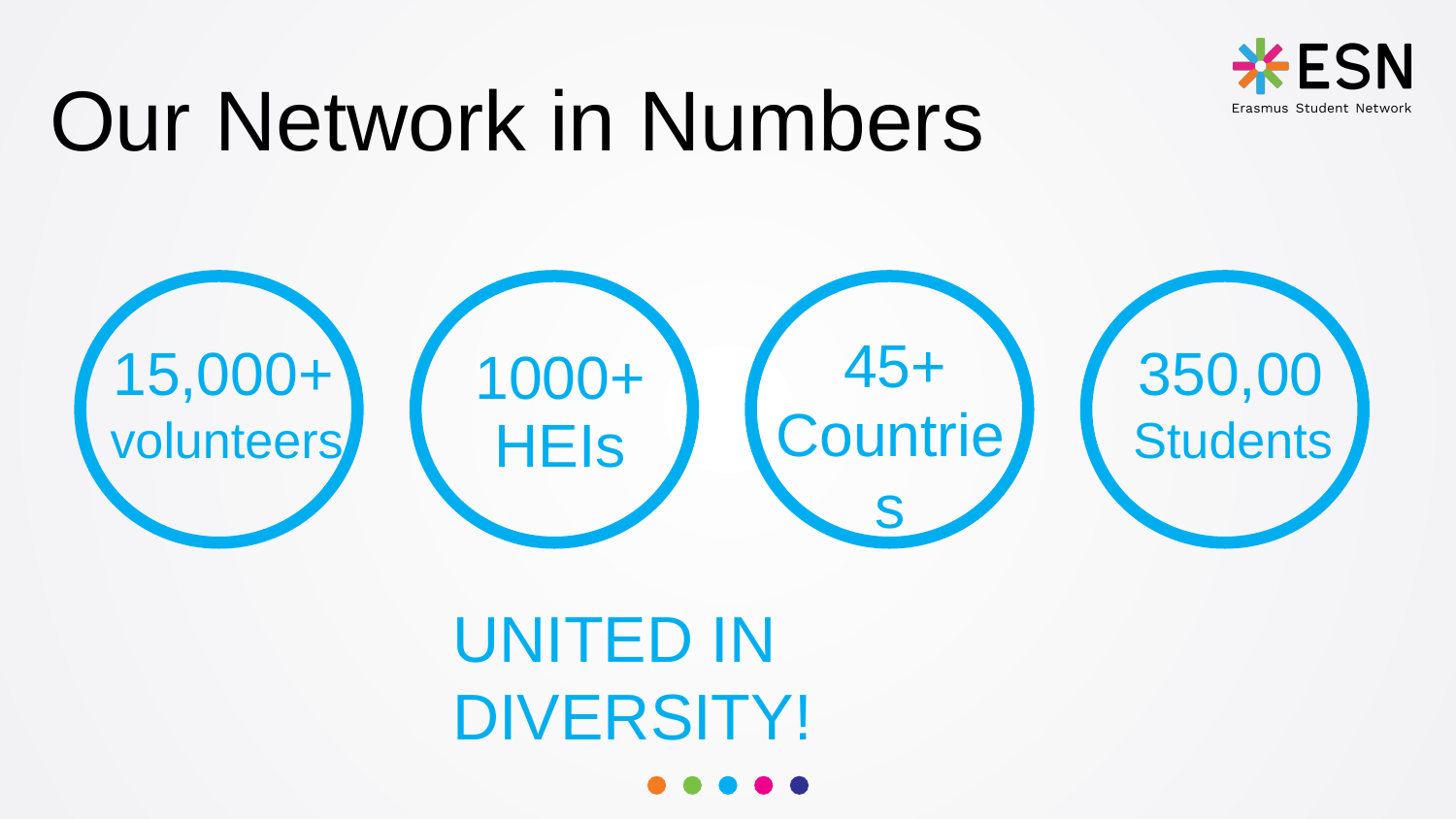

Our Network in Numbers

45+
Countries
350,00
Students
15,000+
volunteers
1000+
HEIs
UNITED IN DIVERSITY!